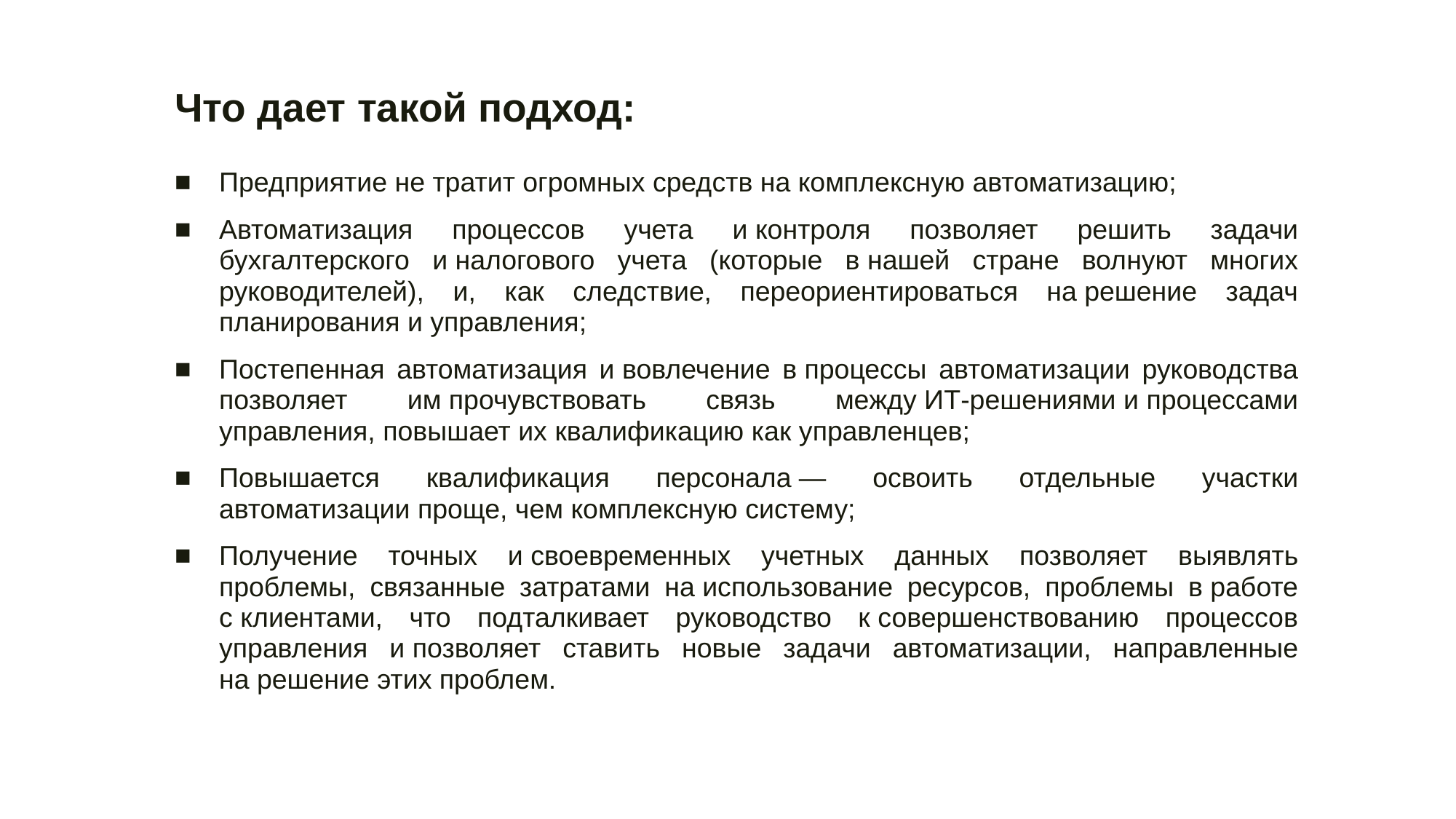

# Что дает такой подход:
Предприятие не тратит огромных средств на комплексную автоматизацию;
Автоматизация процессов учета и контроля позволяет решить задачи бухгалтерского и налогового учета (которые в нашей стране волнуют многих руководителей), и, как следствие, переориентироваться на решение задач планирования и управления;
Постепенная автоматизация и вовлечение в процессы автоматизации руководства позволяет им прочувствовать связь между ИТ-решениями и процессами управления, повышает их квалификацию как управленцев;
Повышается квалификация персонала — освоить отдельные участки автоматизации проще, чем комплексную систему;
Получение точных и своевременных учетных данных позволяет выявлять проблемы, связанные затратами на использование ресурсов, проблемы в работе с клиентами, что подталкивает руководство к совершенствованию процессов управления и позволяет ставить новые задачи автоматизации, направленные на решение этих проблем.